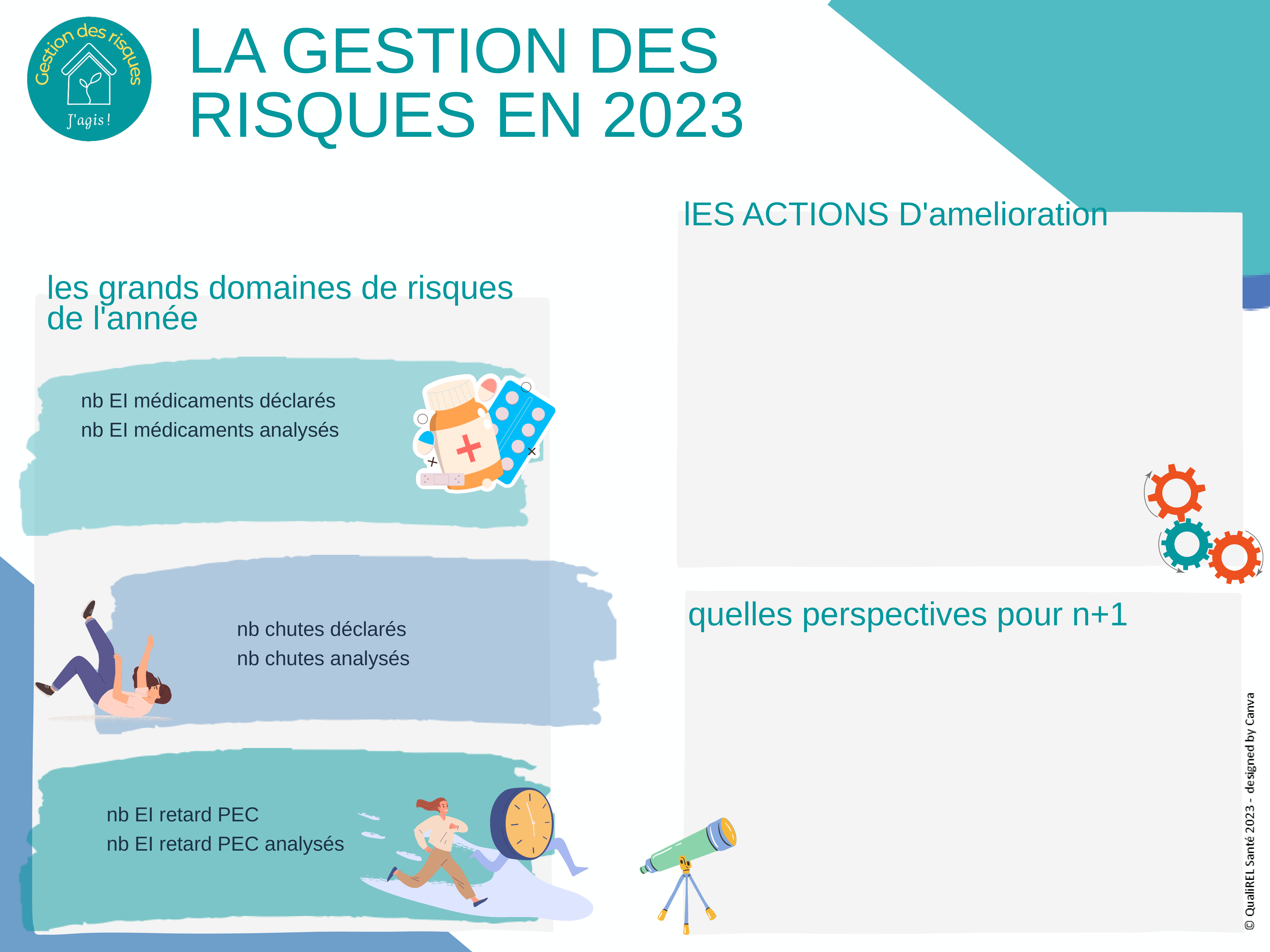

LA GESTION DES RISQUES EN 2023
lES ACTIONS D'amelioration

les grands domaines de risques de l'année

nb EI médicaments déclarés
nb EI médicaments analysés

quelles perspectives pour n+1
nb chutes déclarés
nb chutes analysés

nb EI retard PEC
nb EI retard PEC analysés